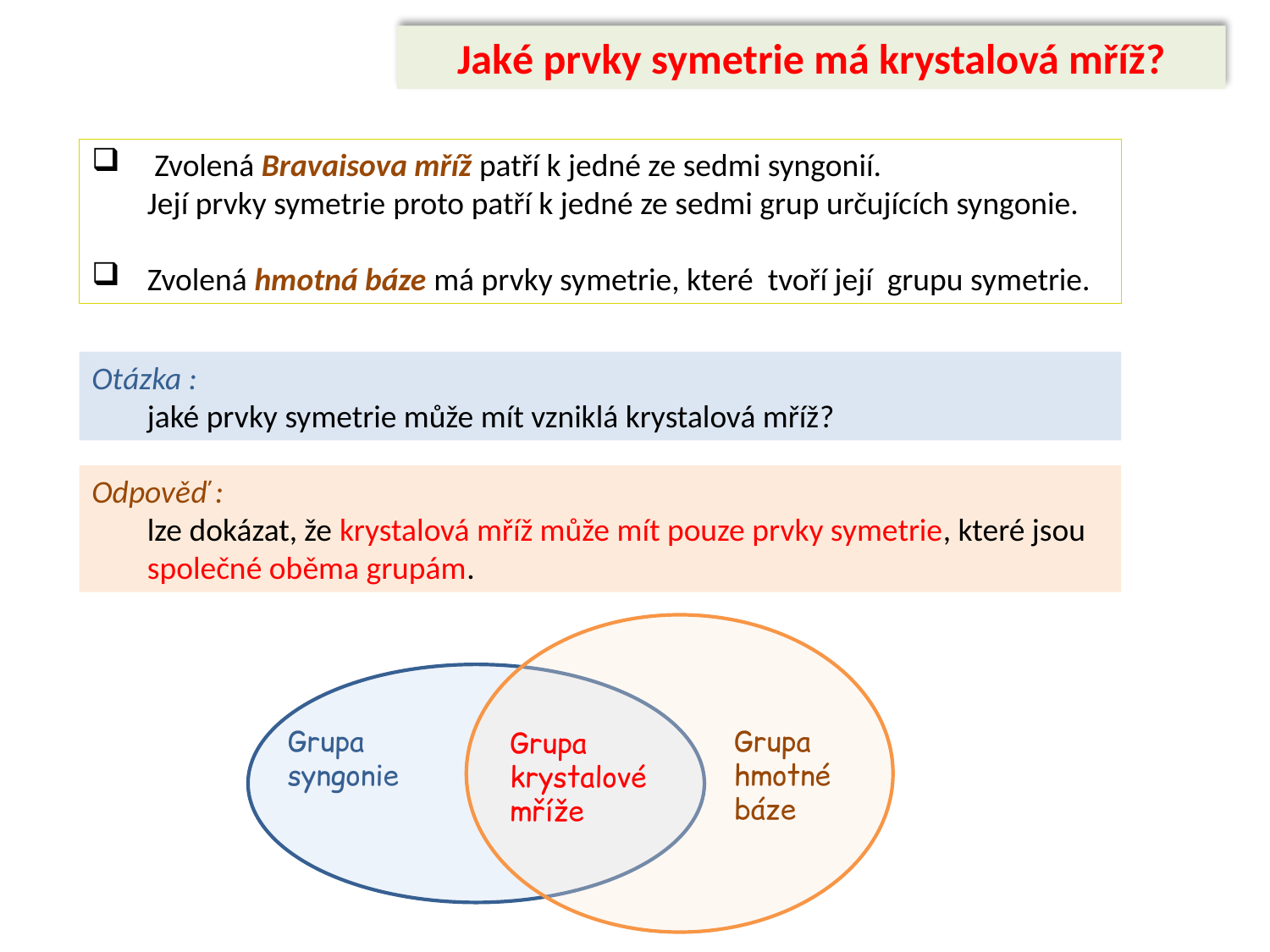

Jaké prvky symetrie má krystalová mříž?
 Zvolená Bravaisova mříž patří k jedné ze sedmi syngonií.
Její prvky symetrie proto patří k jedné ze sedmi grup určujících syngonie.
Zvolená hmotná báze má prvky symetrie, které  tvoří její  grupu symetrie.
Otázka :
jaké prvky symetrie může mít vzniklá krystalová mříž?
Odpověď :
lze dokázat, že krystalová mříž může mít pouze prvky symetrie, které jsou společné oběma grupám.

Grupa syngonie
Grupa hmotné báze
Grupa krystalové mříže